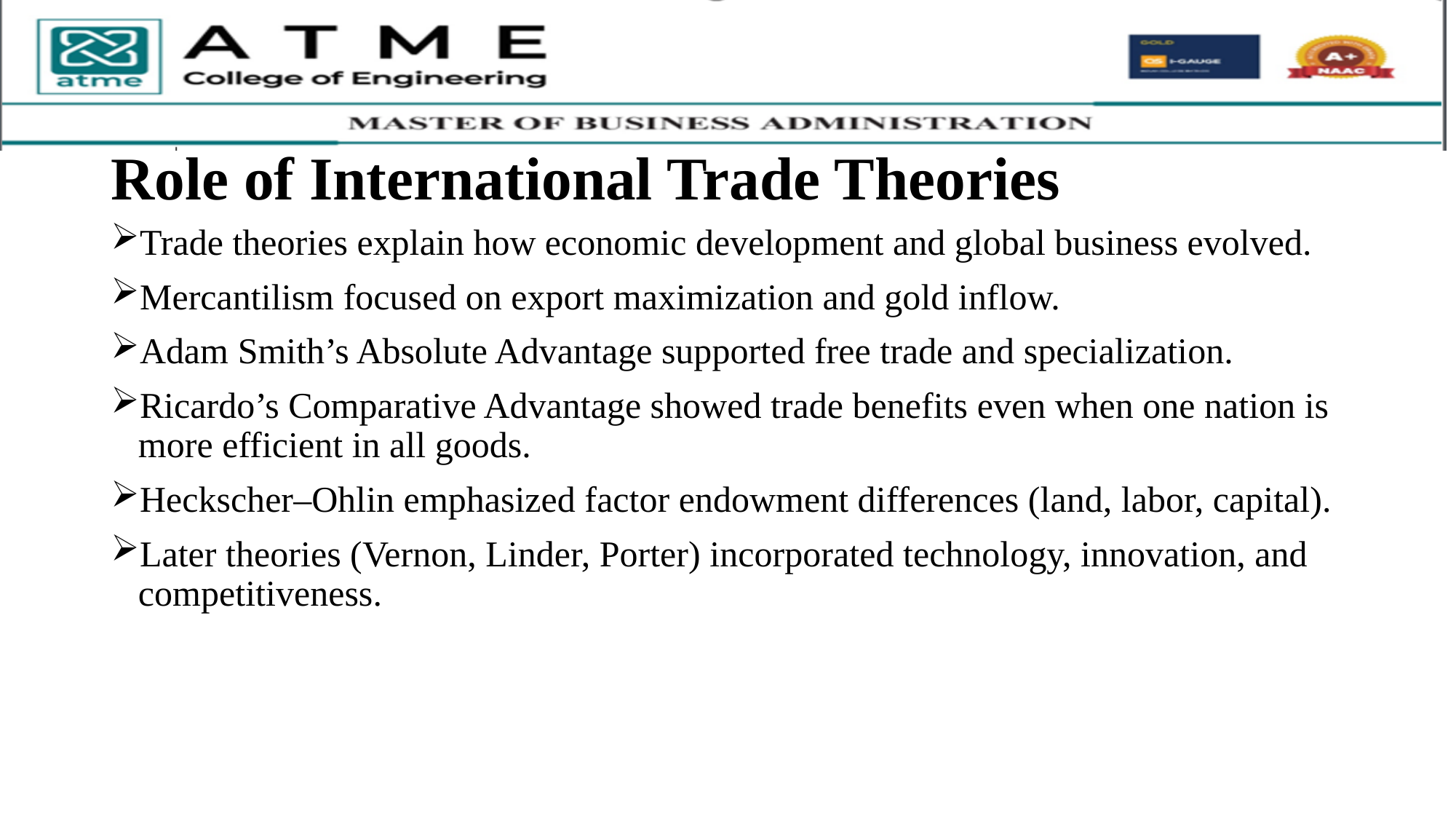

# Role of International Trade Theories
Trade theories explain how economic development and global business evolved.
Mercantilism focused on export maximization and gold inflow.
Adam Smith’s Absolute Advantage supported free trade and specialization.
Ricardo’s Comparative Advantage showed trade benefits even when one nation is more efficient in all goods.
Heckscher–Ohlin emphasized factor endowment differences (land, labor, capital).
Later theories (Vernon, Linder, Porter) incorporated technology, innovation, and competitiveness.